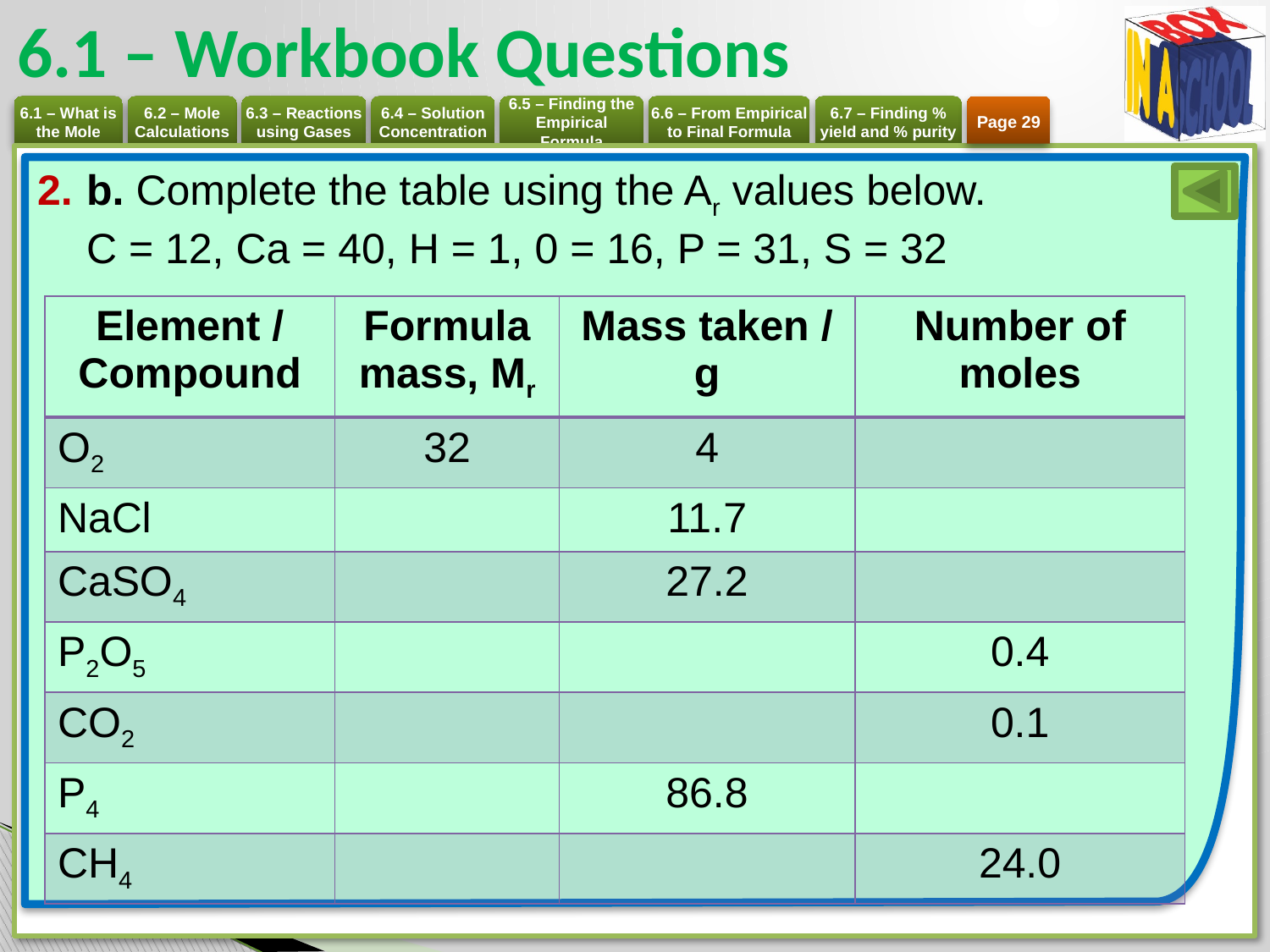

# 6.1 – Workbook Questions
Page 29
b. Complete the table using the Ar values below.
C = 12, Ca = 40, H = 1, 0 = 16, P = 31, S = 32

| Element / Compound | Formula mass, Mr | Mass taken / g | Number of moles |
| --- | --- | --- | --- |
| O2 | 32 | 4 |  |
| NaCl |  | 11.7 |  |
| CaSO4 |  | 27.2 |  |
| P2O5 |  |  | 0.4 |
| CO2 |  |  | 0.1 |
| P4 |  | 86.8 |  |
| CH4 |  |  | 24.0 |